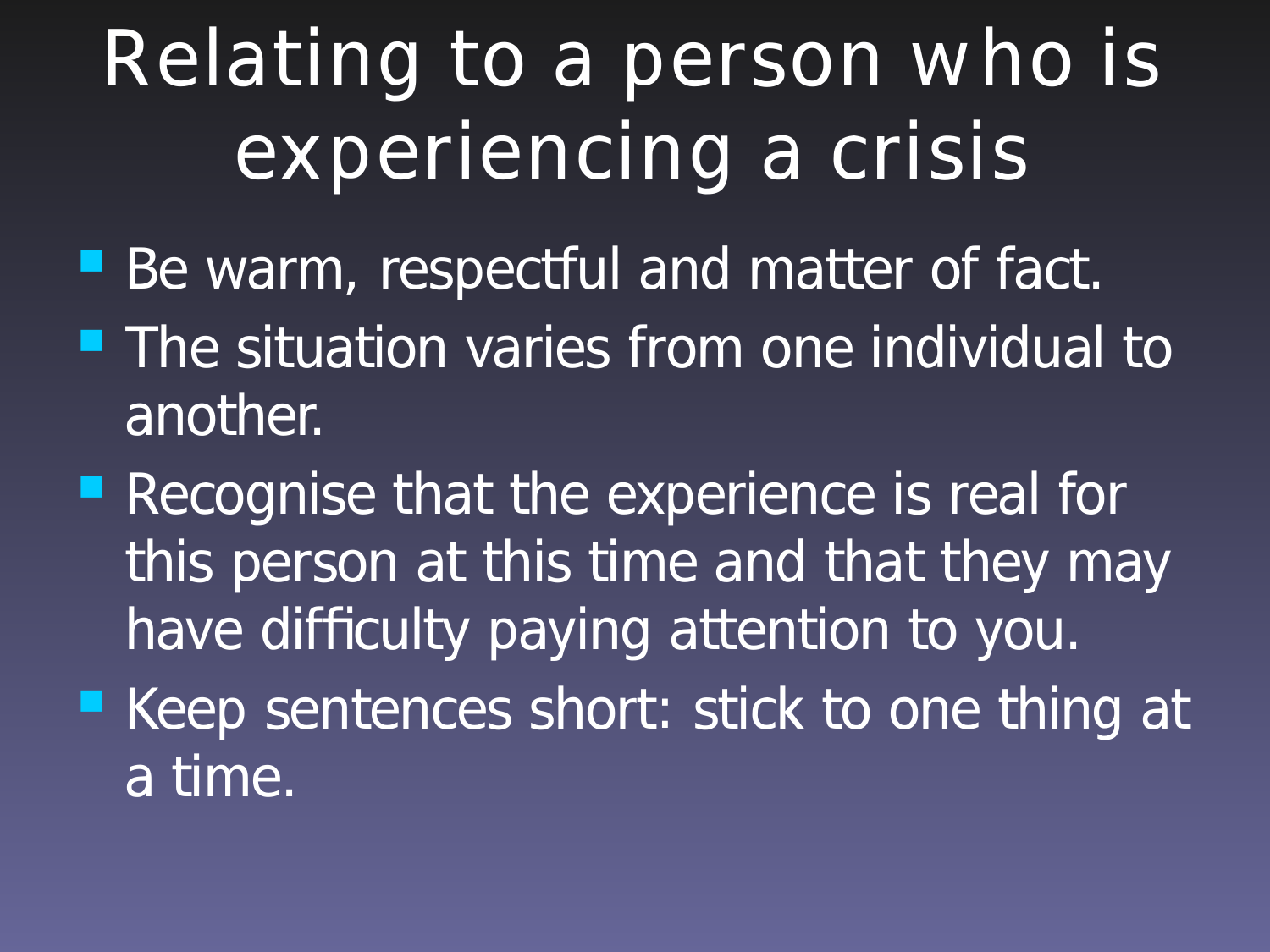

Relating to a person who is experiencing a crisis
Be warm, respectful and matter of fact.
The situation varies from one individual to another.
Recognise that the experience is real for this person at this time and that they may have difficulty paying attention to you.
Keep sentences short: stick to one thing at a time.